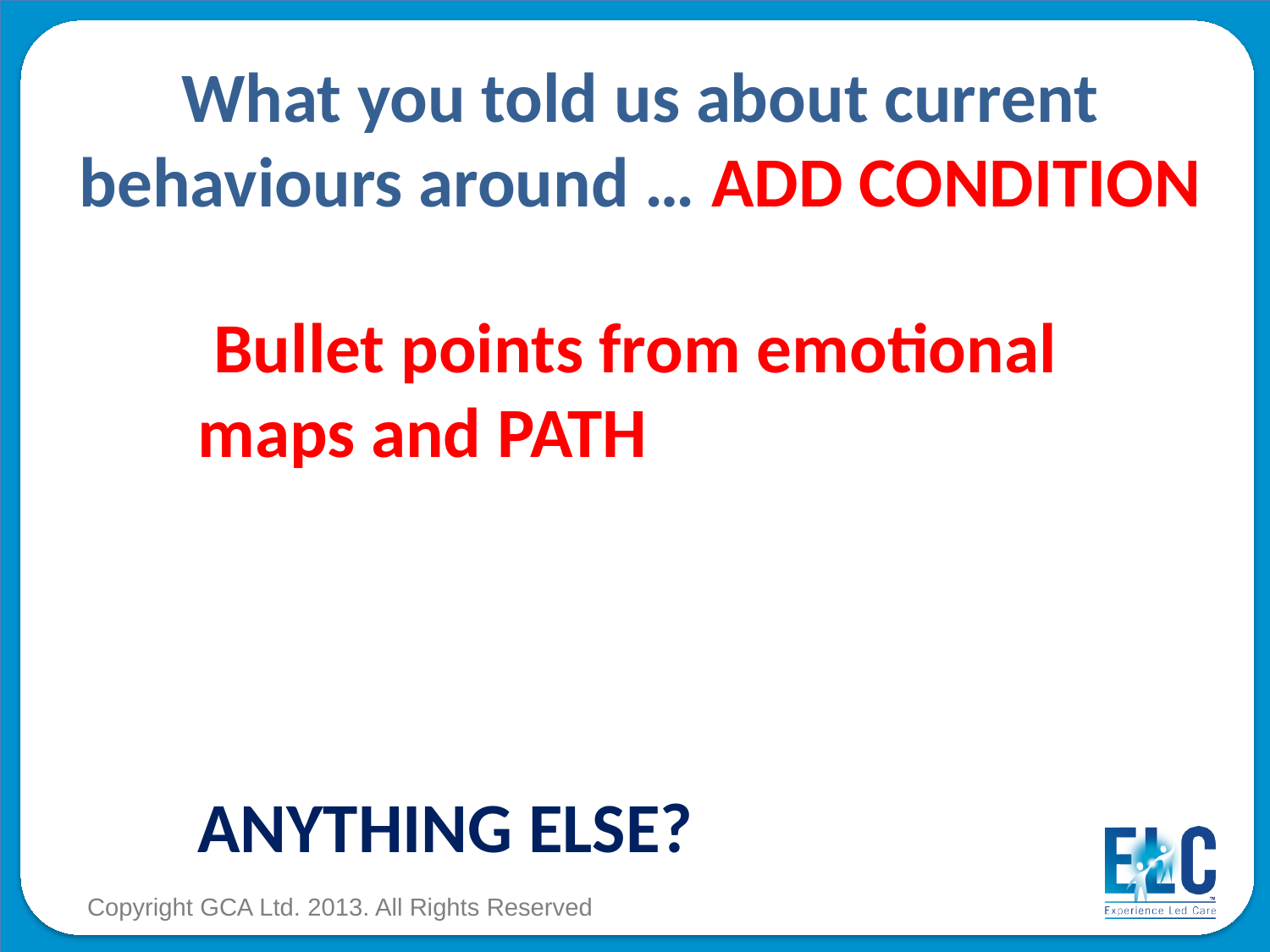

# What you told us about current behaviours around … ADD CONDITION
 Bullet points from emotional maps and PATH

ANYTHING ELSE?

Copyright GCA Ltd. 2013. All Rights Reserved